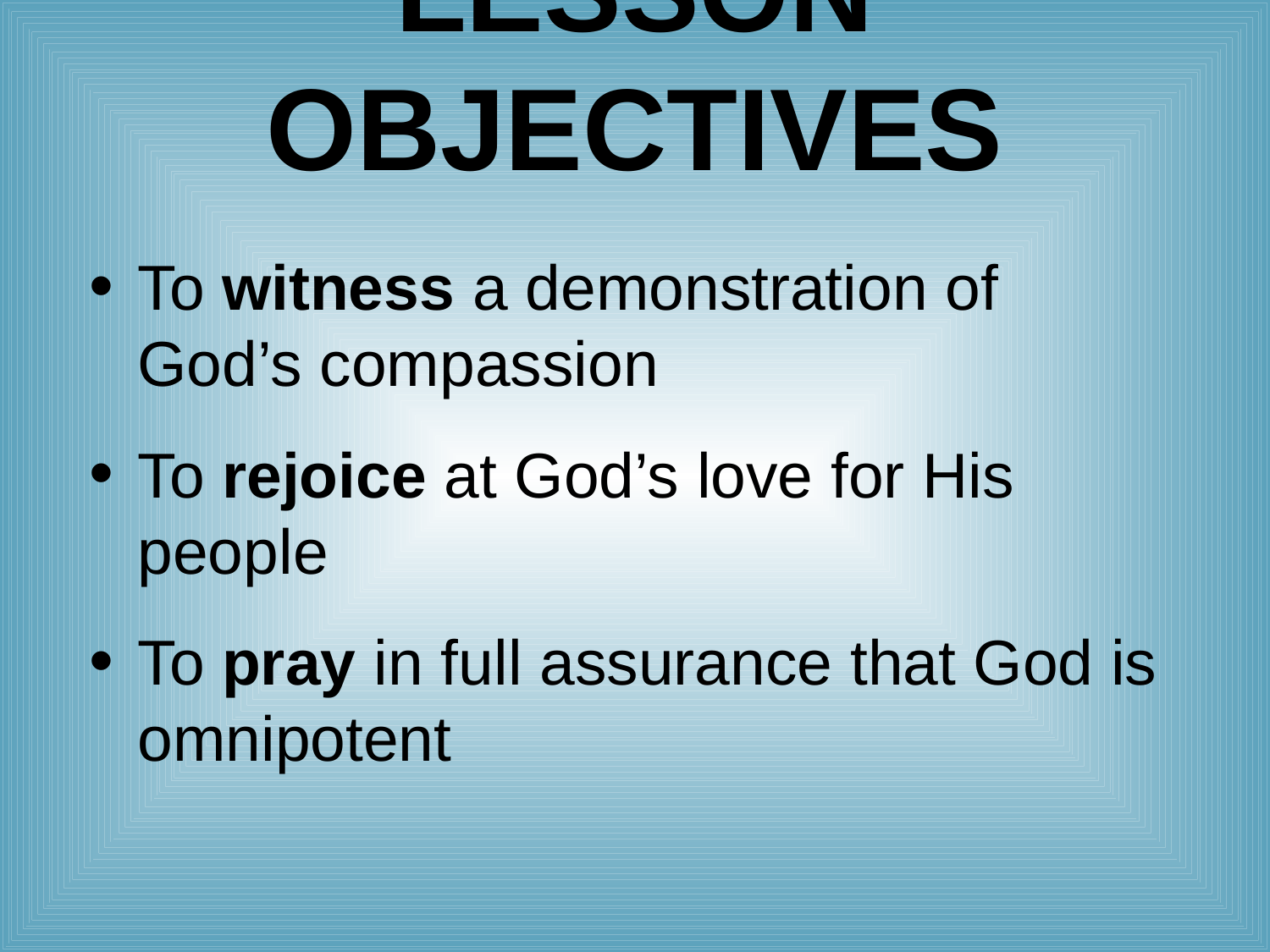

# Lesson Objectives
To witness a demonstration of God’s compassion
To rejoice at God’s love for His people
To pray in full assurance that God is omnipotent